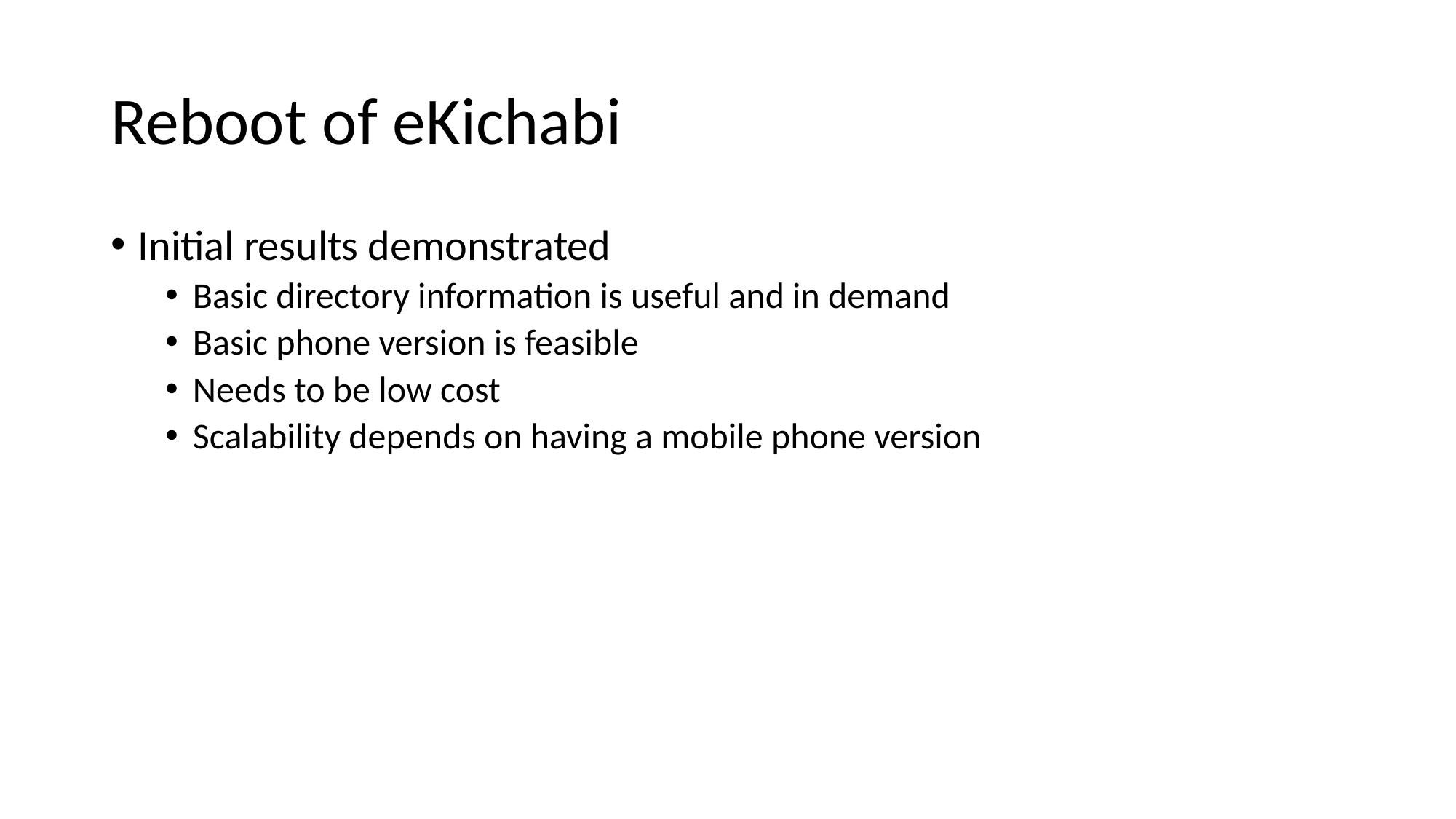

# Reboot of eKichabi
Initial results demonstrated
Basic directory information is useful and in demand
Basic phone version is feasible
Needs to be low cost
Scalability depends on having a mobile phone version